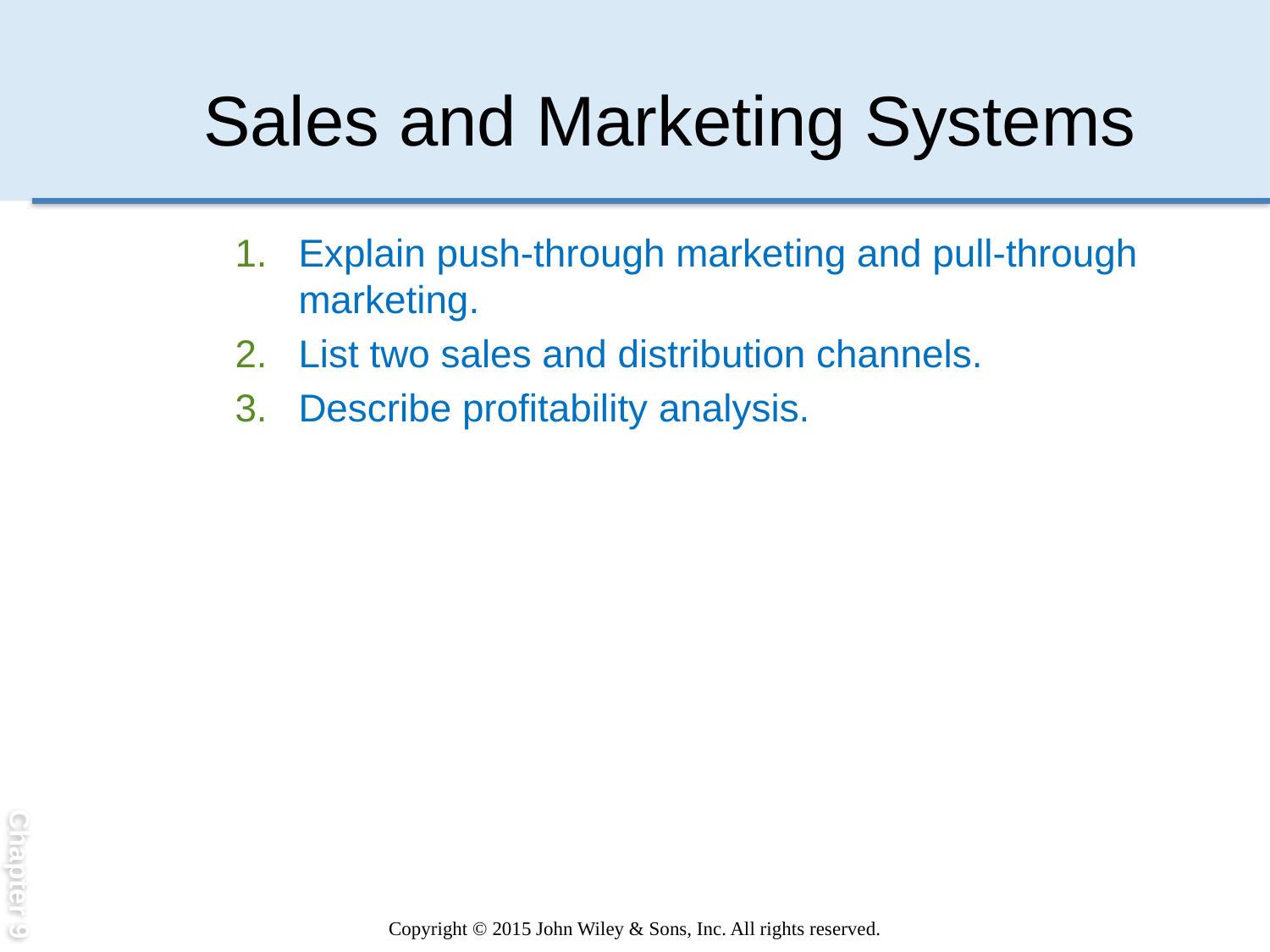

Chapter 9
# Sales and Marketing Systems
Explain push-through marketing and pull-through marketing.
List two sales and distribution channels.
Describe profitability analysis.